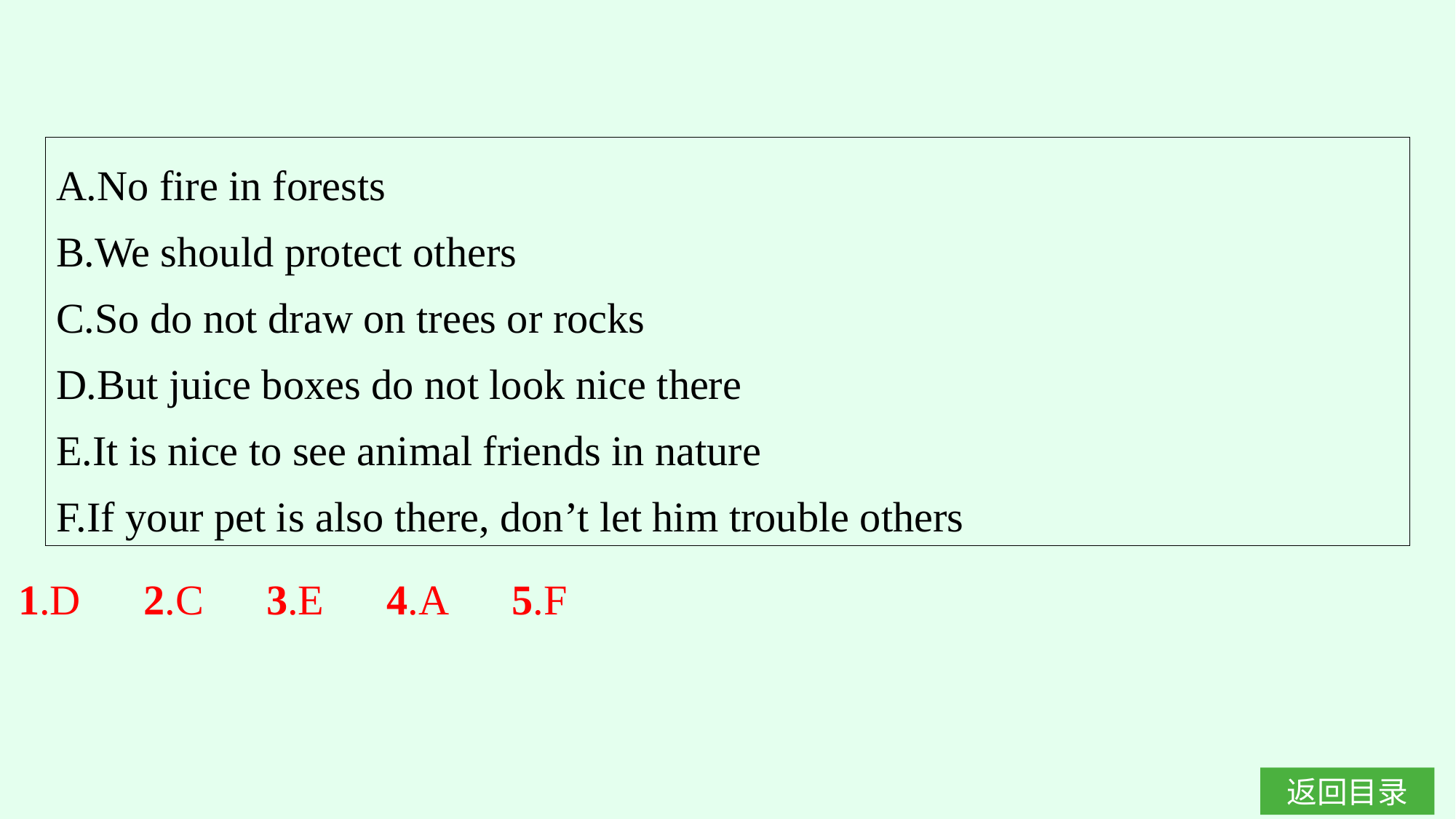

A.No fire in forests
B.We should protect others
C.So do not draw on trees or rocks
D.But juice boxes do not look nice there
E.It is nice to see animal friends in nature
F.If your pet is also there, don’t let him trouble others
1.D　2.C　3.E　4.A　5.F